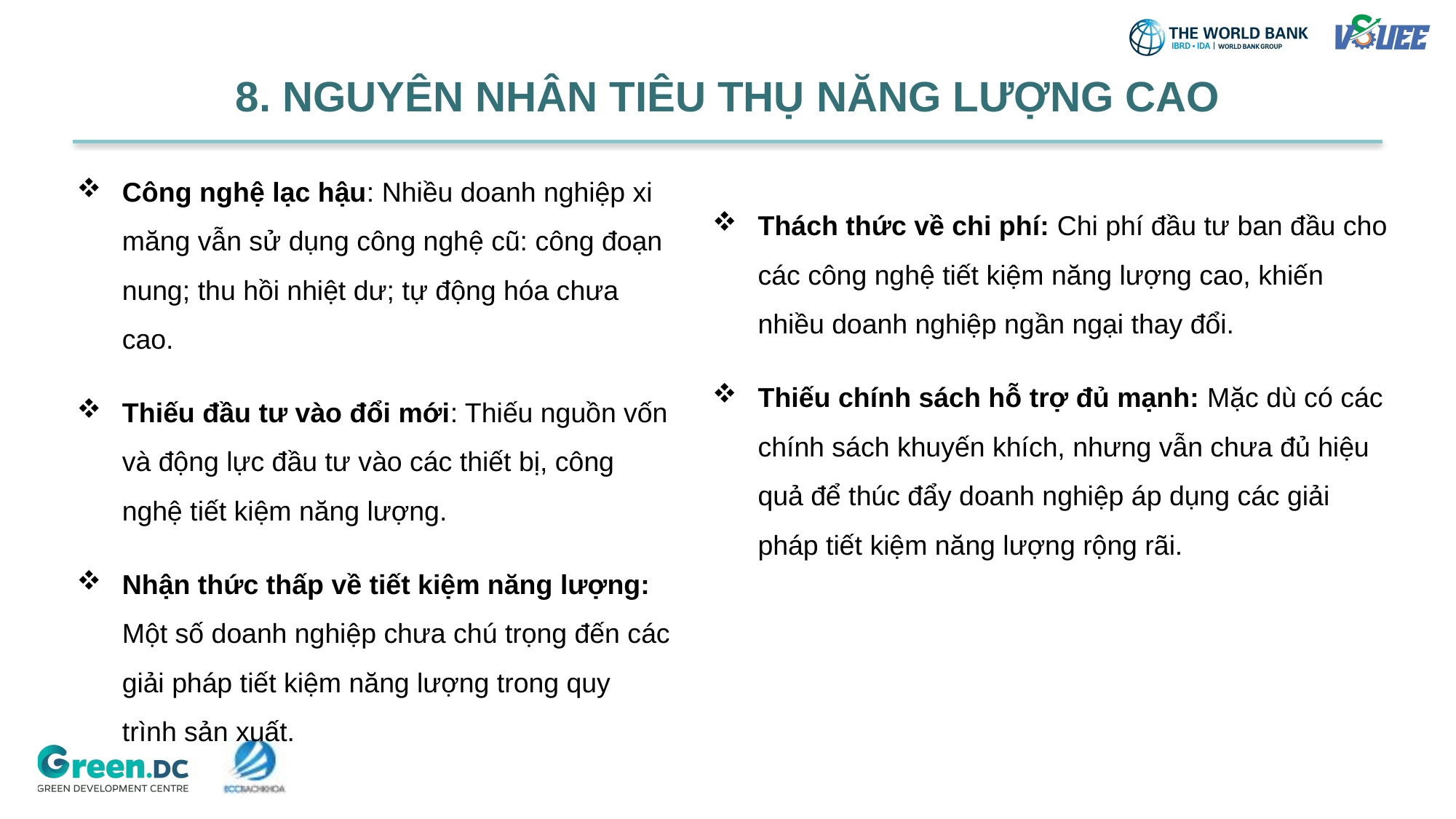

# 8. NGUYÊN NHÂN TIÊU THỤ NĂNG LƯỢNG CAO
Công nghệ lạc hậu: Nhiều doanh nghiệp xi măng vẫn sử dụng công nghệ cũ: công đoạn nung; thu hồi nhiệt dư; tự động hóa chưa cao.
Thiếu đầu tư vào đổi mới: Thiếu nguồn vốn và động lực đầu tư vào các thiết bị, công nghệ tiết kiệm năng lượng.
Nhận thức thấp về tiết kiệm năng lượng: Một số doanh nghiệp chưa chú trọng đến các giải pháp tiết kiệm năng lượng trong quy trình sản xuất.
Thách thức về chi phí: Chi phí đầu tư ban đầu cho các công nghệ tiết kiệm năng lượng cao, khiến nhiều doanh nghiệp ngần ngại thay đổi.
Thiếu chính sách hỗ trợ đủ mạnh: Mặc dù có các chính sách khuyến khích, nhưng vẫn chưa đủ hiệu quả để thúc đẩy doanh nghiệp áp dụng các giải pháp tiết kiệm năng lượng rộng rãi.